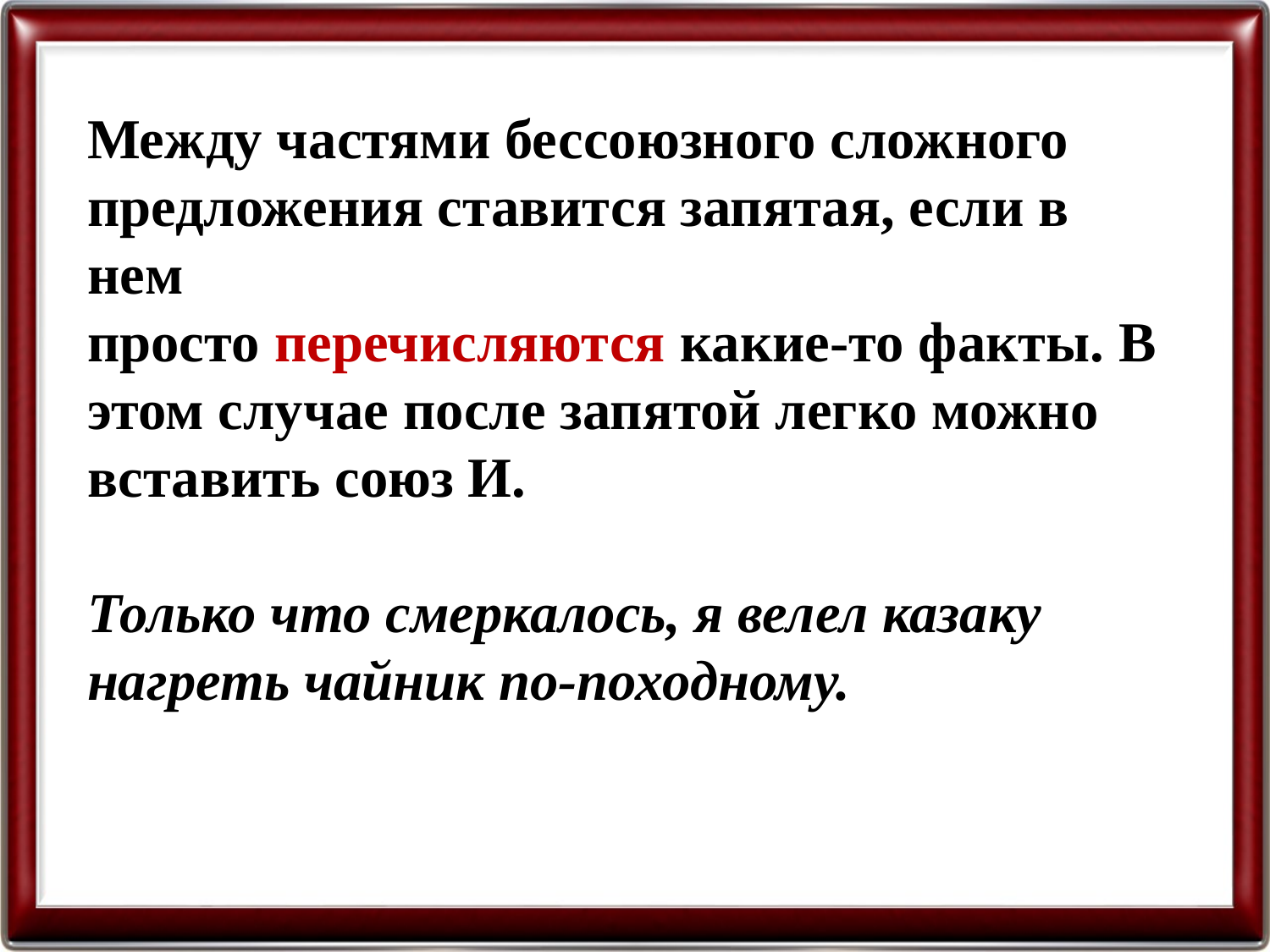

Между частями бессоюзного сложного
предложения ставится запятая, если в нем
просто перечисляются какие-то факты. В этом случае после запятой легко можно вставить союз И.

Только что смеркалось, я велел казаку нагреть чайник по-походному.